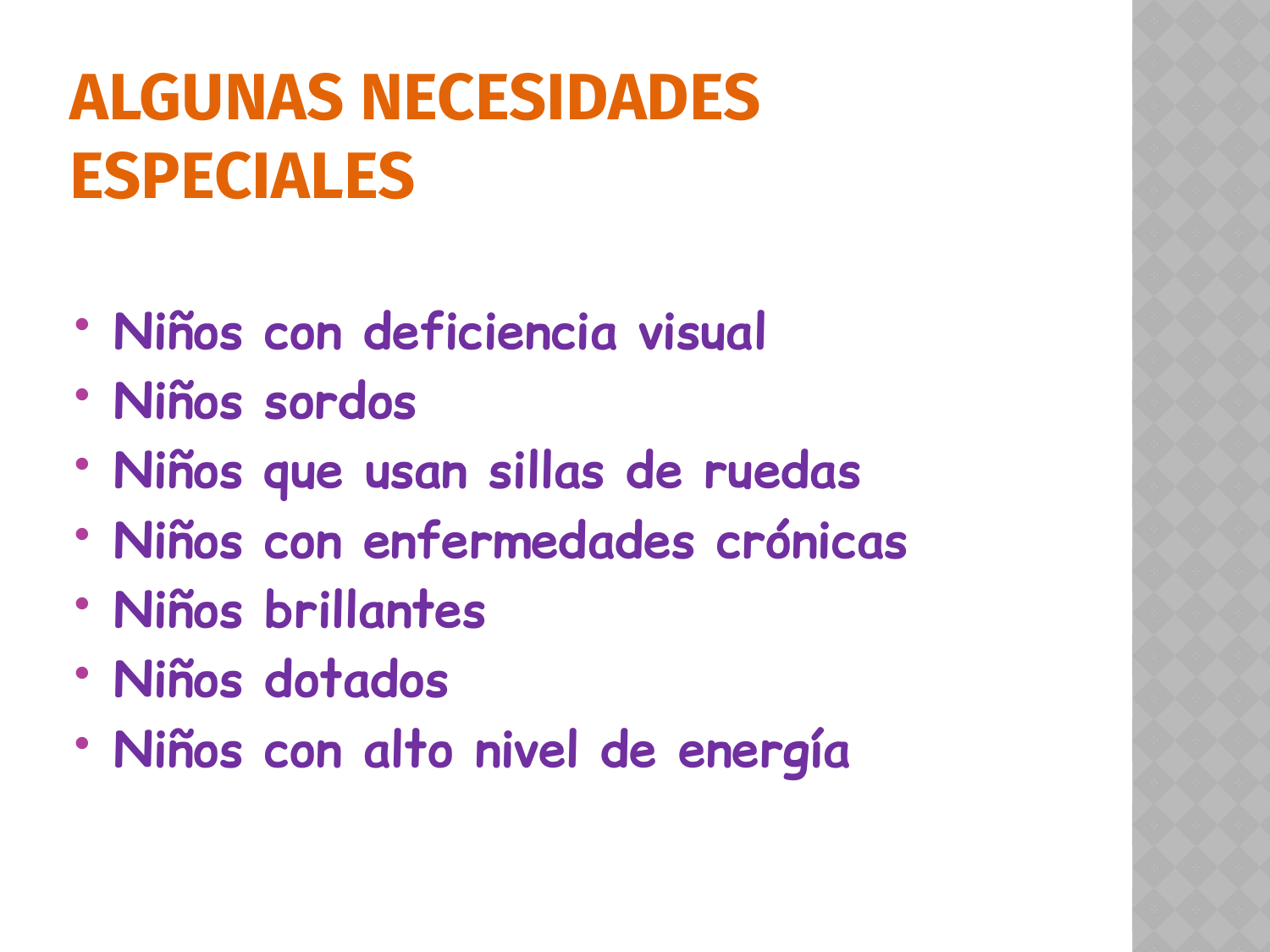

# Algunas necesidades especiales

Niños con deficiencia visual
Niños sordos
Niños que usan sillas de ruedas
Niños con enfermedades crónicas
Niños brillantes
Niños dotados
Niños con alto nivel de energía